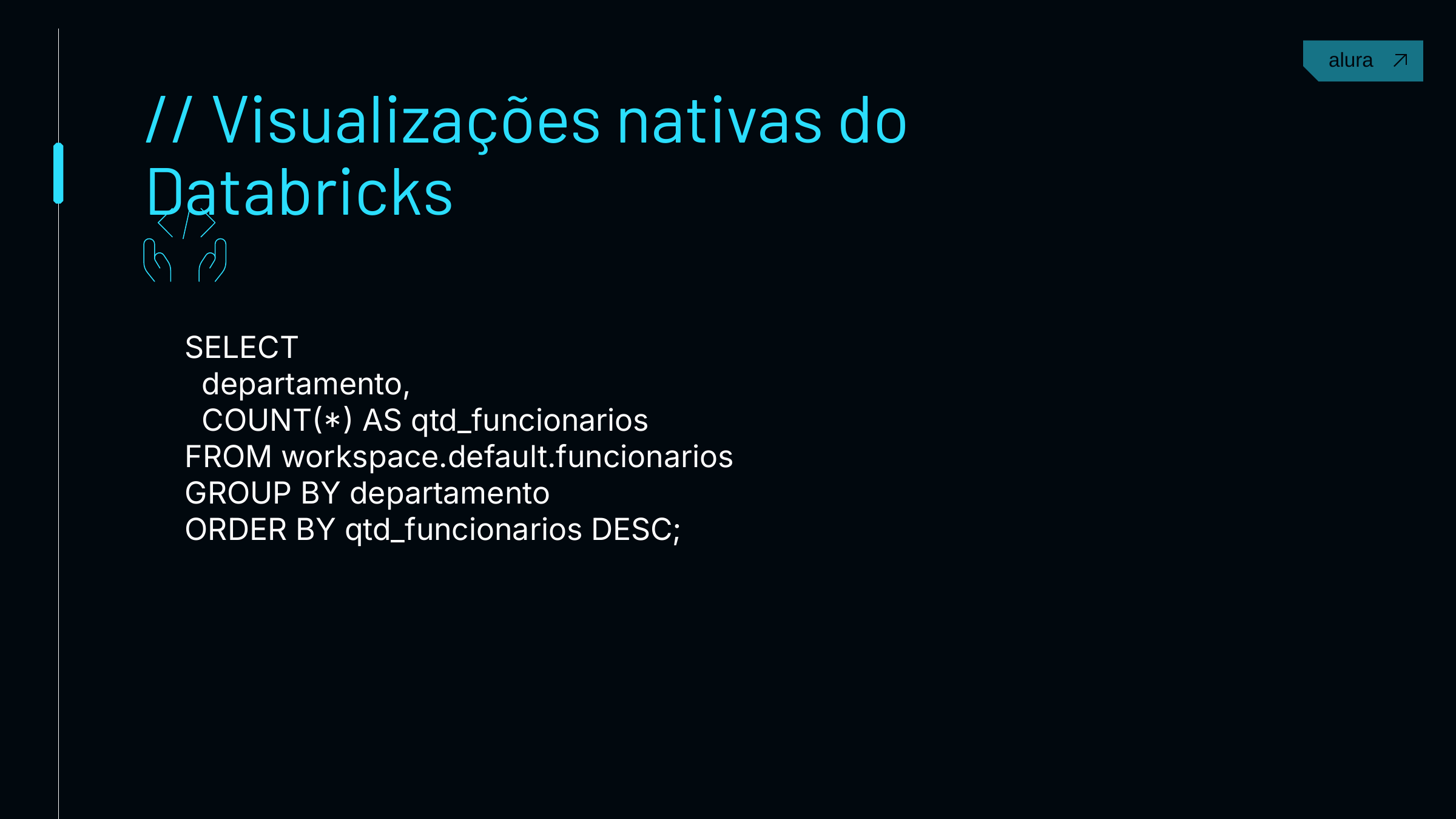

Contact
// Visualizações nativas do Databricks

SELECT
  departamento,
  COUNT(*) AS qtd_funcionarios
FROM workspace.default.funcionarios
GROUP BY departamento
ORDER BY qtd_funcionarios DESC;